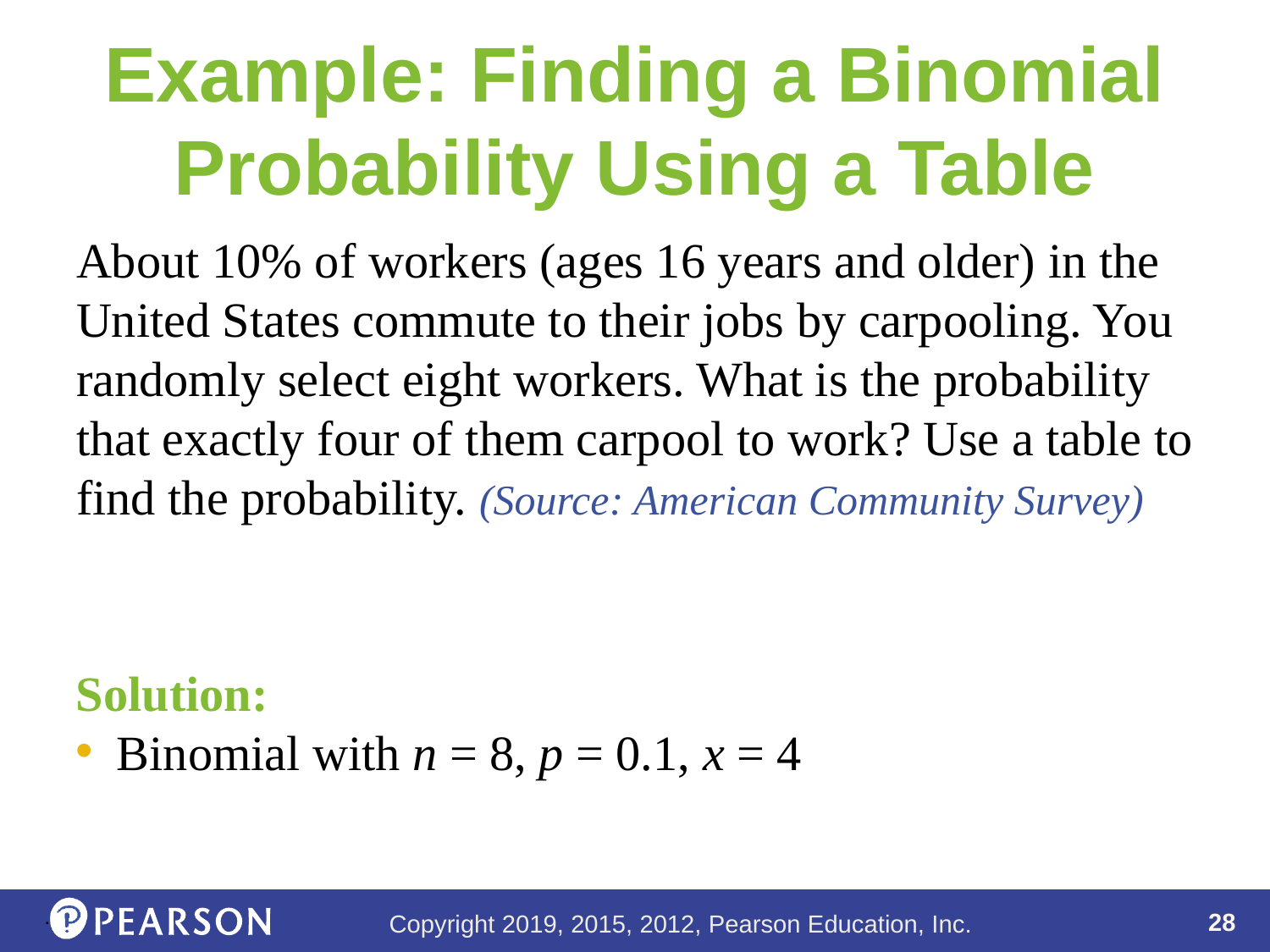

# Example: Finding a Binomial Probability Using a Table
About 10% of workers (ages 16 years and older) in the United States commute to their jobs by carpooling. You randomly select eight workers. What is the probability that exactly four of them carpool to work? Use a table to find the probability. (Source: American Community Survey)

Solution:
Binomial with n = 8, p = 0.1, x = 4
.